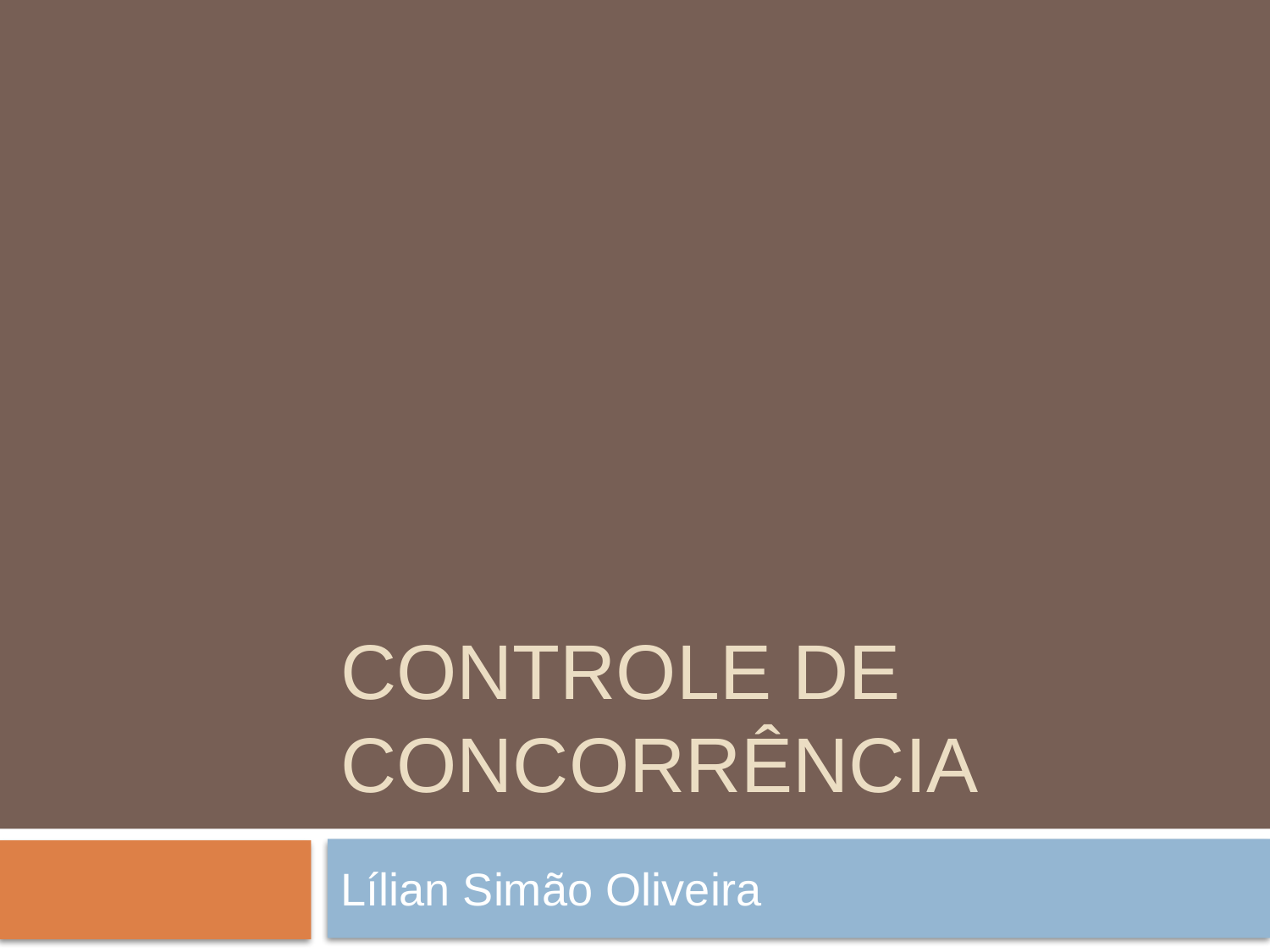

# Controle de concorrência
Lílian Simão Oliveira